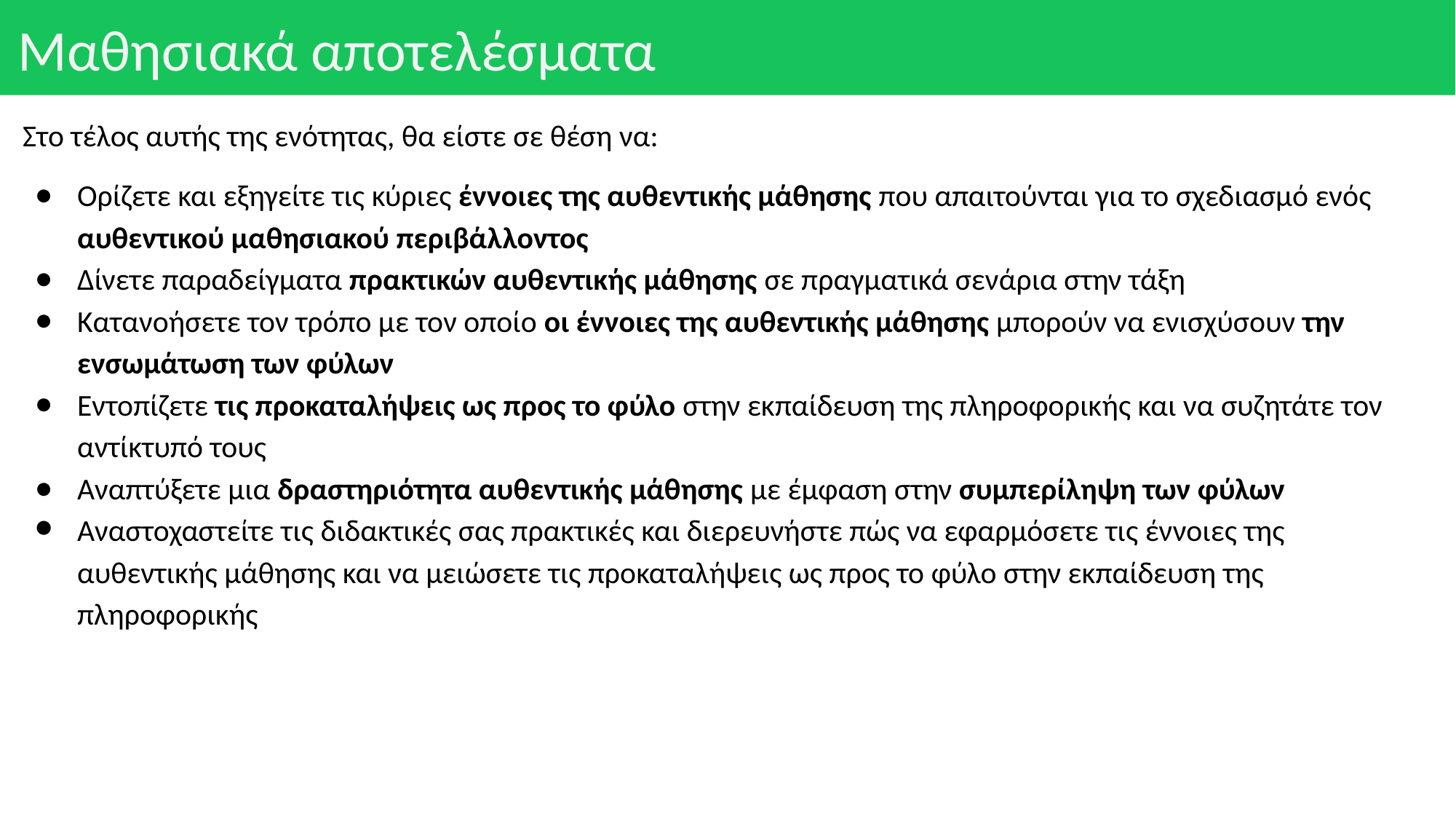

# Μαθησιακά αποτελέσματα
Στο τέλος αυτής της ενότητας, θα είστε σε θέση να:
Ορίζετε και εξηγείτε τις κύριες έννοιες της αυθεντικής μάθησης που απαιτούνται για το σχεδιασμό ενός αυθεντικού μαθησιακού περιβάλλοντος
Δίνετε παραδείγματα πρακτικών αυθεντικής μάθησης σε πραγματικά σενάρια στην τάξη
Κατανοήσετε τον τρόπο με τον οποίο οι έννοιες της αυθεντικής μάθησης μπορούν να ενισχύσουν την ενσωμάτωση των φύλων
Εντοπίζετε τις προκαταλήψεις ως προς το φύλο στην εκπαίδευση της πληροφορικής και να συζητάτε τον αντίκτυπό τους
Αναπτύξετε μια δραστηριότητα αυθεντικής μάθησης με έμφαση στην συμπερίληψη των φύλων
Αναστοχαστείτε τις διδακτικές σας πρακτικές και διερευνήστε πώς να εφαρμόσετε τις έννοιες της αυθεντικής μάθησης και να μειώσετε τις προκαταλήψεις ως προς το φύλο στην εκπαίδευση της πληροφορικής